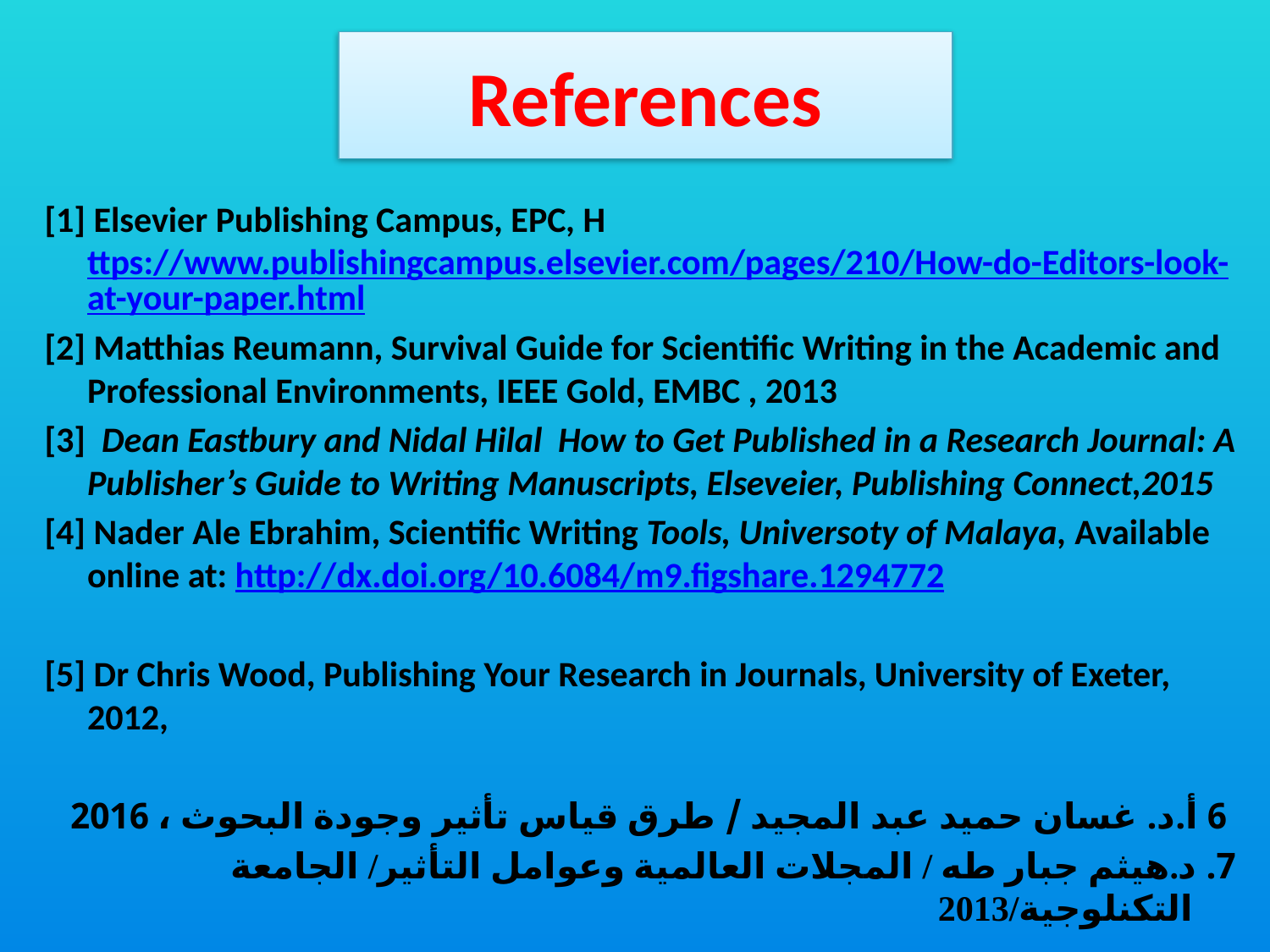

# References
[1] Elsevier Publishing Campus, EPC, Https://www.publishingcampus.elsevier.com/pages/210/How-do-Editors-look-at-your-paper.html
[2] Matthias Reumann, Survival Guide for Scientific Writing in the Academic and Professional Environments, IEEE Gold, EMBC , 2013
[3]  Dean Eastbury and Nidal Hilal  How to Get Published in a Research Journal: A Publisher’s Guide to Writing Manuscripts, Elseveier, Publishing Connect,2015
[4] Nader Ale Ebrahim, Scientific Writing Tools, Universoty of Malaya, Available online at: http://dx.doi.org/10.6084/m9.figshare.1294772

[5] Dr Chris Wood, Publishing Your Research in Journals, University of Exeter, 2012,

 6 أ.د. غسان حميد عبد المجيد / طرق قياس تأثير وجودة البحوث ، 2016
7. د.هيثم جبار طه / المجلات العالمية وعوامل التأثير/ الجامعة التكنلوجية/2013